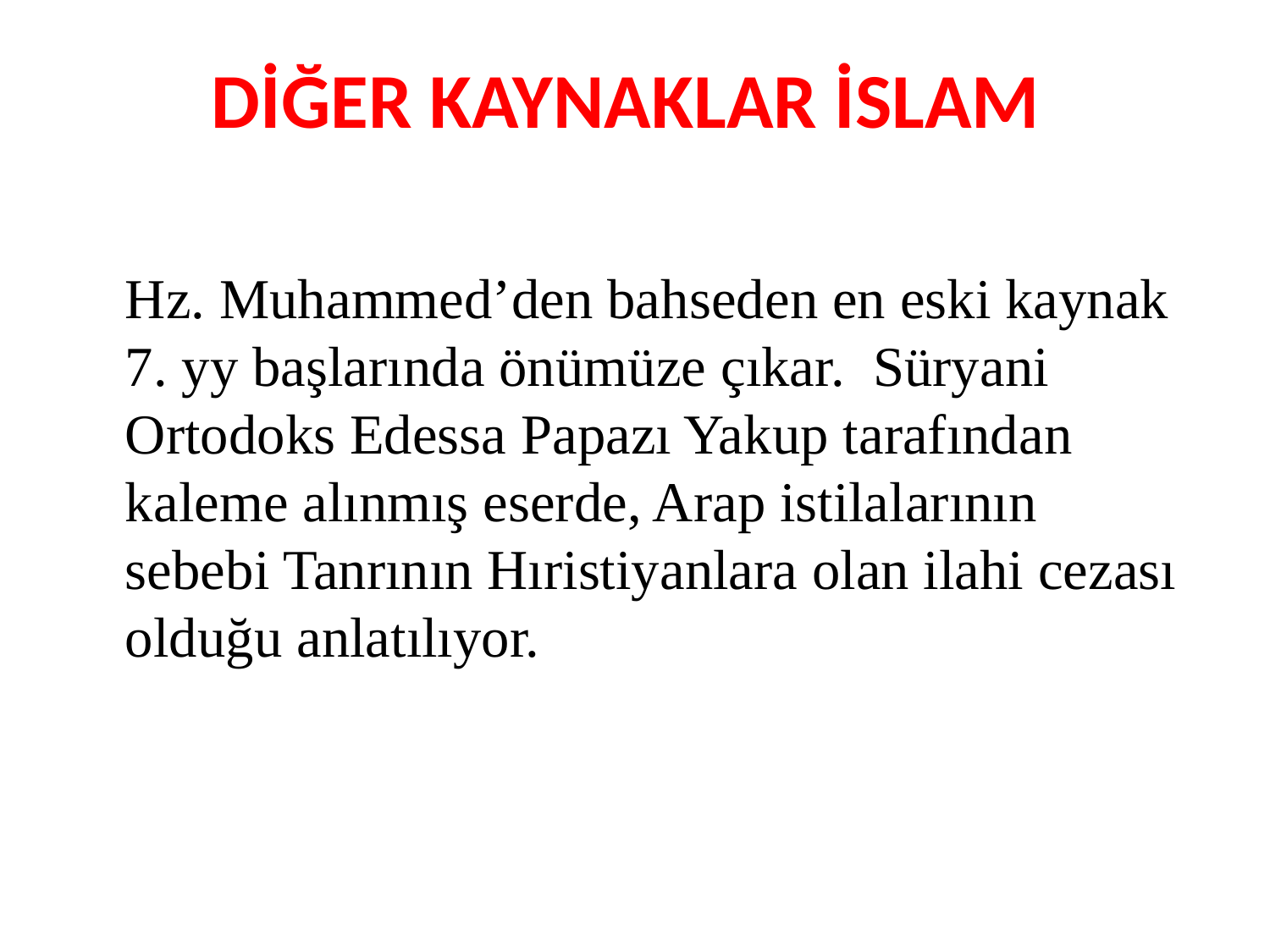

# DİĞER KAYNAKLAR İSLAM
	Hz. Muhammed’den bahseden en eski kaynak 7. yy başlarında önümüze çıkar.  Süryani Ortodoks Edessa Papazı Yakup tarafından kaleme alınmış eserde, Arap istilalarının sebebi Tanrının Hıristiyanlara olan ilahi cezası olduğu anlatılıyor.